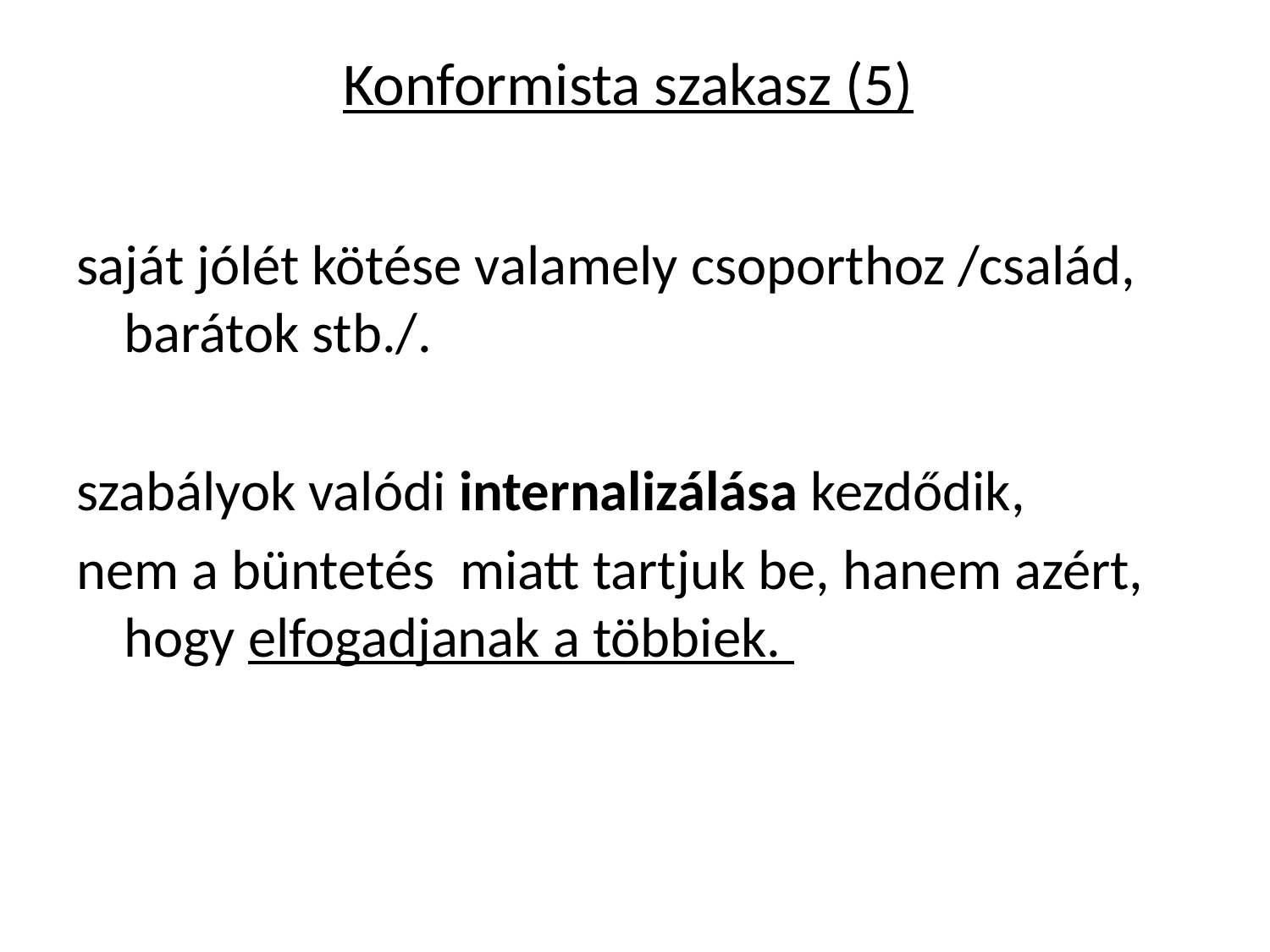

# Konformista szakasz (5)
saját jólét kötése valamely csoporthoz /család, barátok stb./.

szabályok valódi internalizálása kezdődik,
nem a büntetés  miatt tartjuk be, hanem azért, hogy elfogadjanak a többiek.